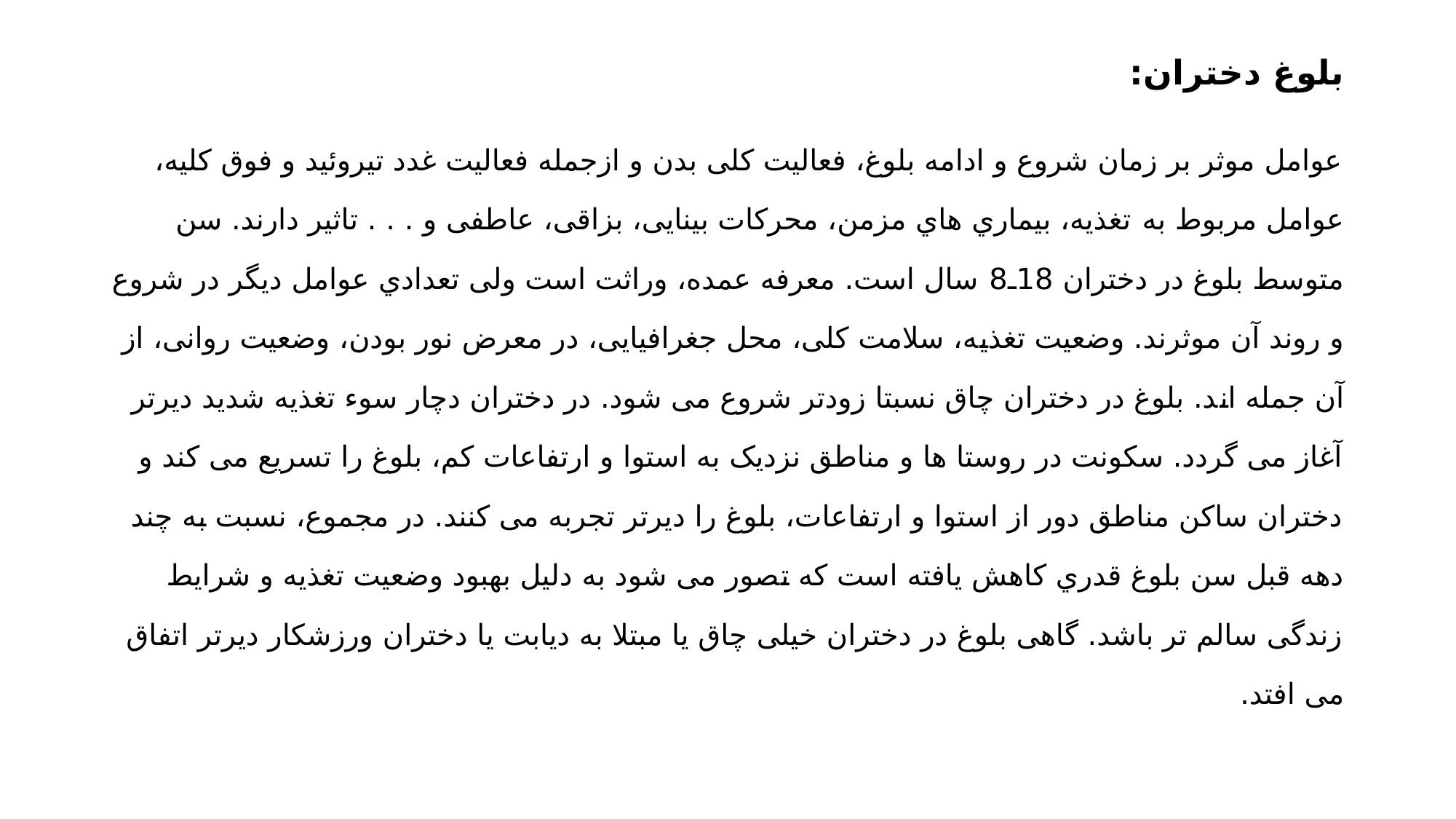

بلوغ دختران:
 
عوامل موثر بر زمان شروع و ادامه بلوغ، فعالیت کلی بدن و ازجمله فعالیت غدد تیروئید و فوق کلیه، عوامل مربوط به تغذیه، بیماري هاي مزمن، محرکات بینایی، بزاقی، عاطفی و . . . تاثیر دارند. سن متوسط بلوغ در دختران 18ـ8 سال است. معرفه عمده، وراثت است ولی تعدادي عوامل دیگر در شروع و روند آن موثرند. وضعیت تغذیه، سلامت کلی، محل جغرافیایی، در معرض نور بودن، وضعیت روانی، از آن جمله اند. بلوغ در دختران چاق نسبتا زودتر شروع می شود. در دختران دچار سوء تغذیه شدید دیرتر آغاز می گردد. سکونت در روستا ها و مناطق نزدیک به استوا و ارتفاعات کم، بلوغ را تسریع می کند و دختران ساکن مناطق دور از استوا و ارتفاعات، بلوغ را دیرتر تجربه می کنند. در مجموع، نسبت به چند دهه قبل سن بلوغ قدري کاهش یافته است که تصور می شود به دلیل بهبود وضعیت تغذیه و شرایط زندگی سالم تر باشد. گاهی بلوغ در دختران خیلی چاق یا مبتلا به دیابت یا دختران ورزشکار دیرتر اتفاق می افتد.